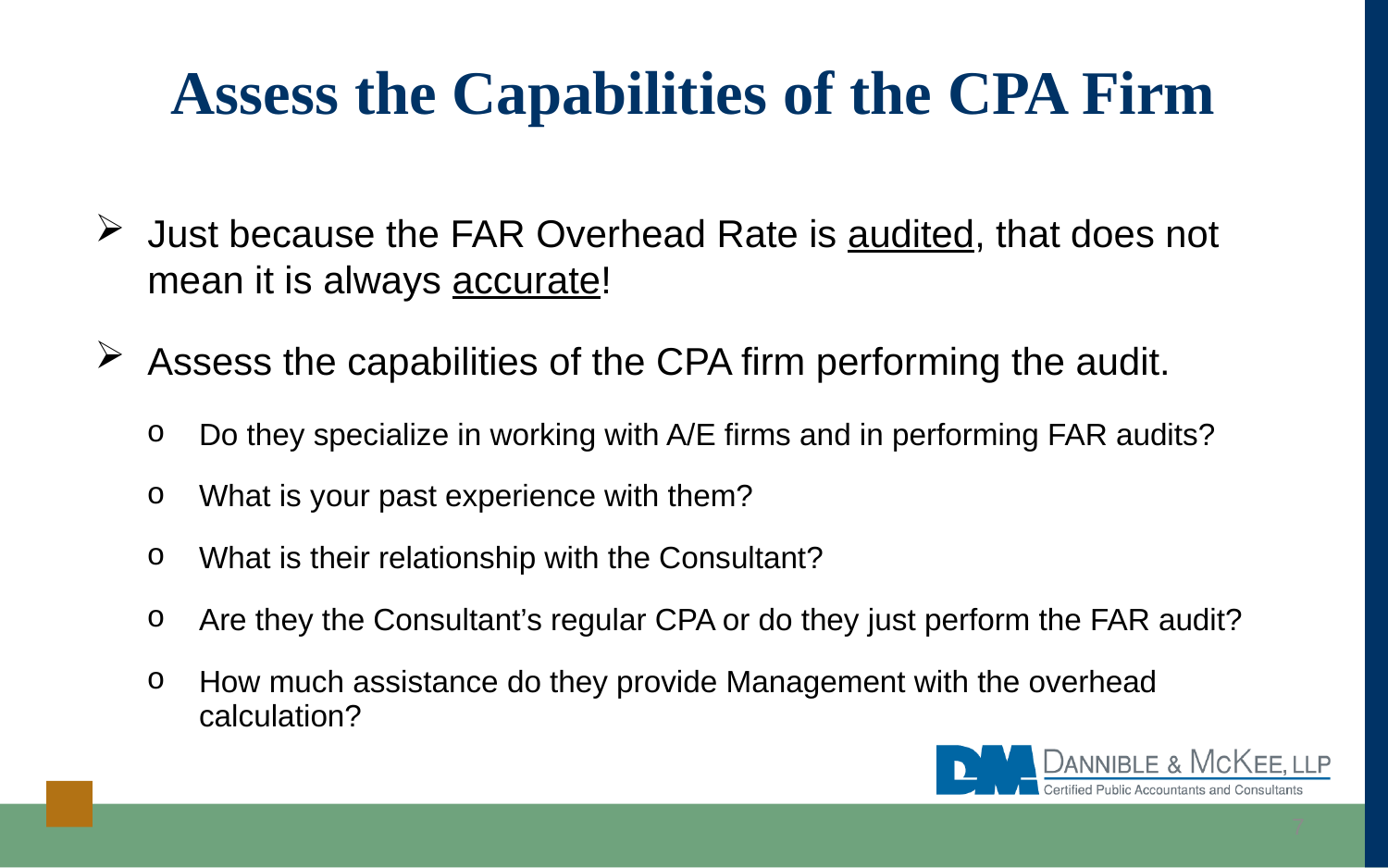

# Assess the Capabilities of the CPA Firm
Just because the FAR Overhead Rate is audited, that does not mean it is always accurate!
Assess the capabilities of the CPA firm performing the audit.
Do they specialize in working with A/E firms and in performing FAR audits?
What is your past experience with them?
What is their relationship with the Consultant?
Are they the Consultant’s regular CPA or do they just perform the FAR audit?
How much assistance do they provide Management with the overhead calculation?

7